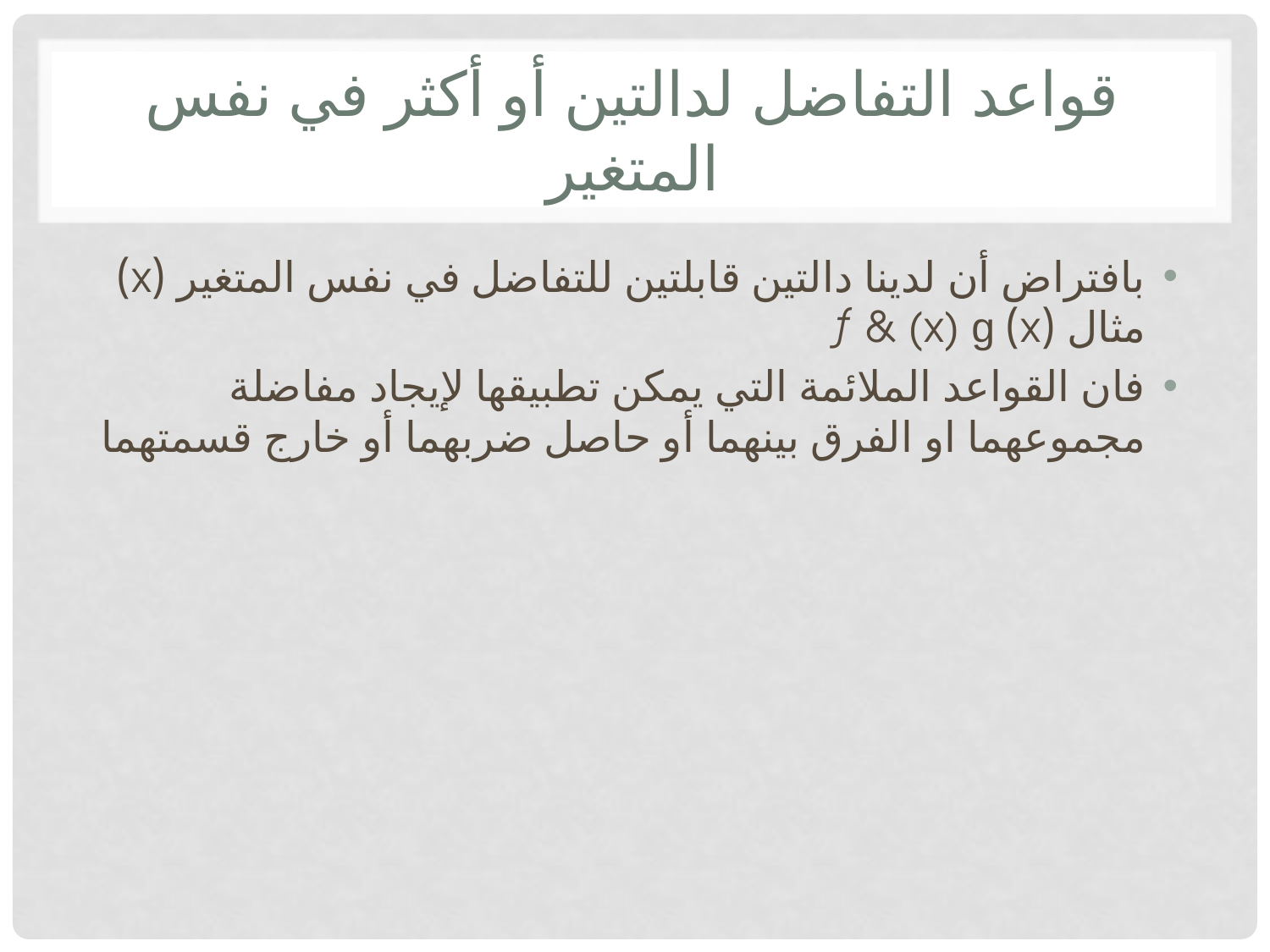

# قواعد التفاضل لدالتين أو أكثر في نفس المتغير
بافتراض أن لدينا دالتين قابلتين للتفاضل في نفس المتغير (x) مثال (x) ƒ & (x) ɡ
فان القواعد الملائمة التي يمكن تطبيقها لإيجاد مفاضلة مجموعهما او الفرق بينهما أو حاصل ضربهما أو خارج قسمتهما